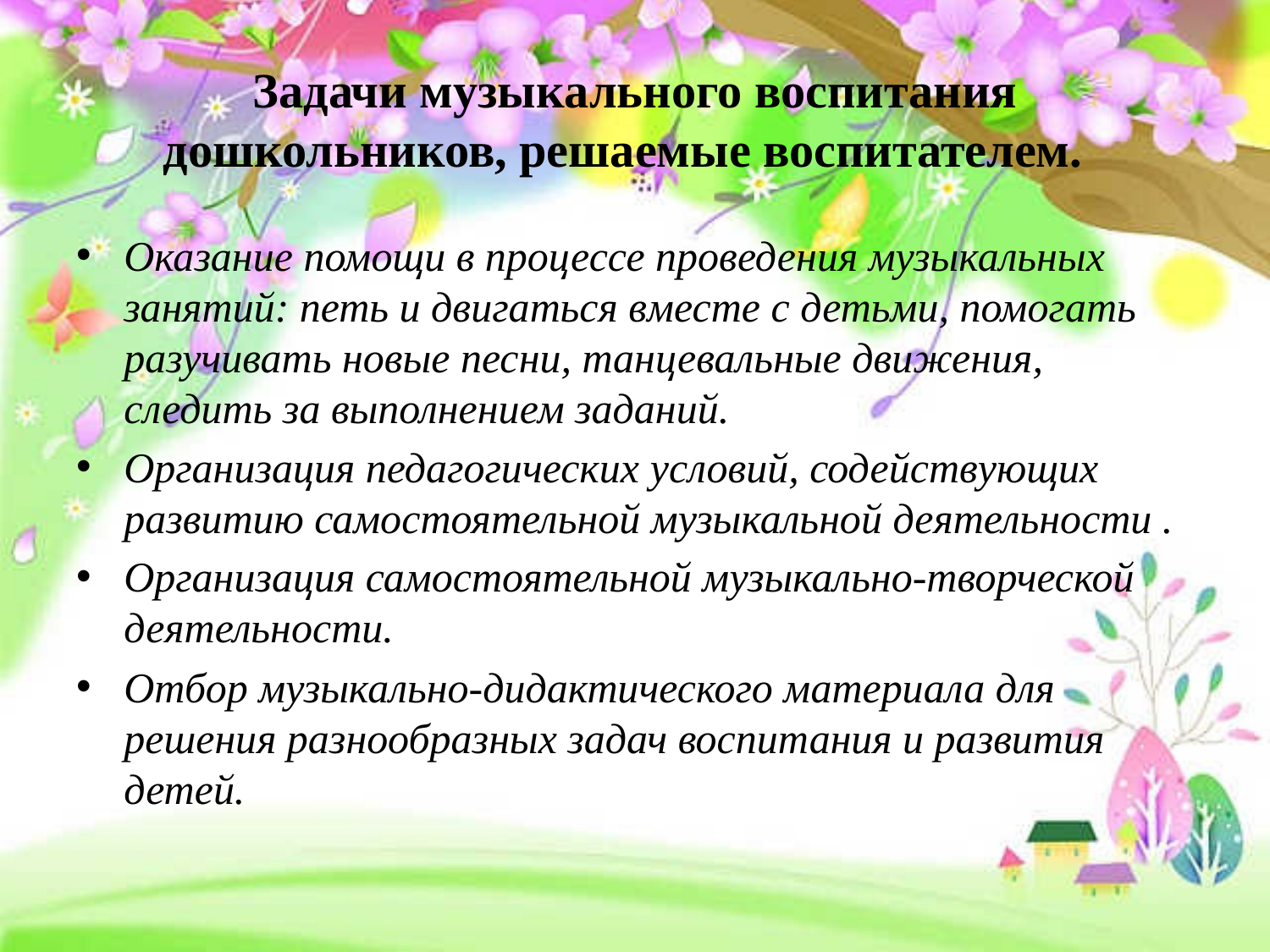

# Задачи музыкального воспитания дошкольников, решаемые воспитателем.
Оказание помощи в процессе проведения музыкальных занятий: петь и двигаться вместе с детьми, помогать разучивать новые песни, танцевальные движения, следить за выполнением заданий.
Организация педагогических условий, содействующих развитию самостоятельной музыкальной деятельности .
Организация самостоятельной музыкально-творческой деятельности.
Отбор музыкально-дидактического материала для решения разнообразных задач воспитания и развития детей.